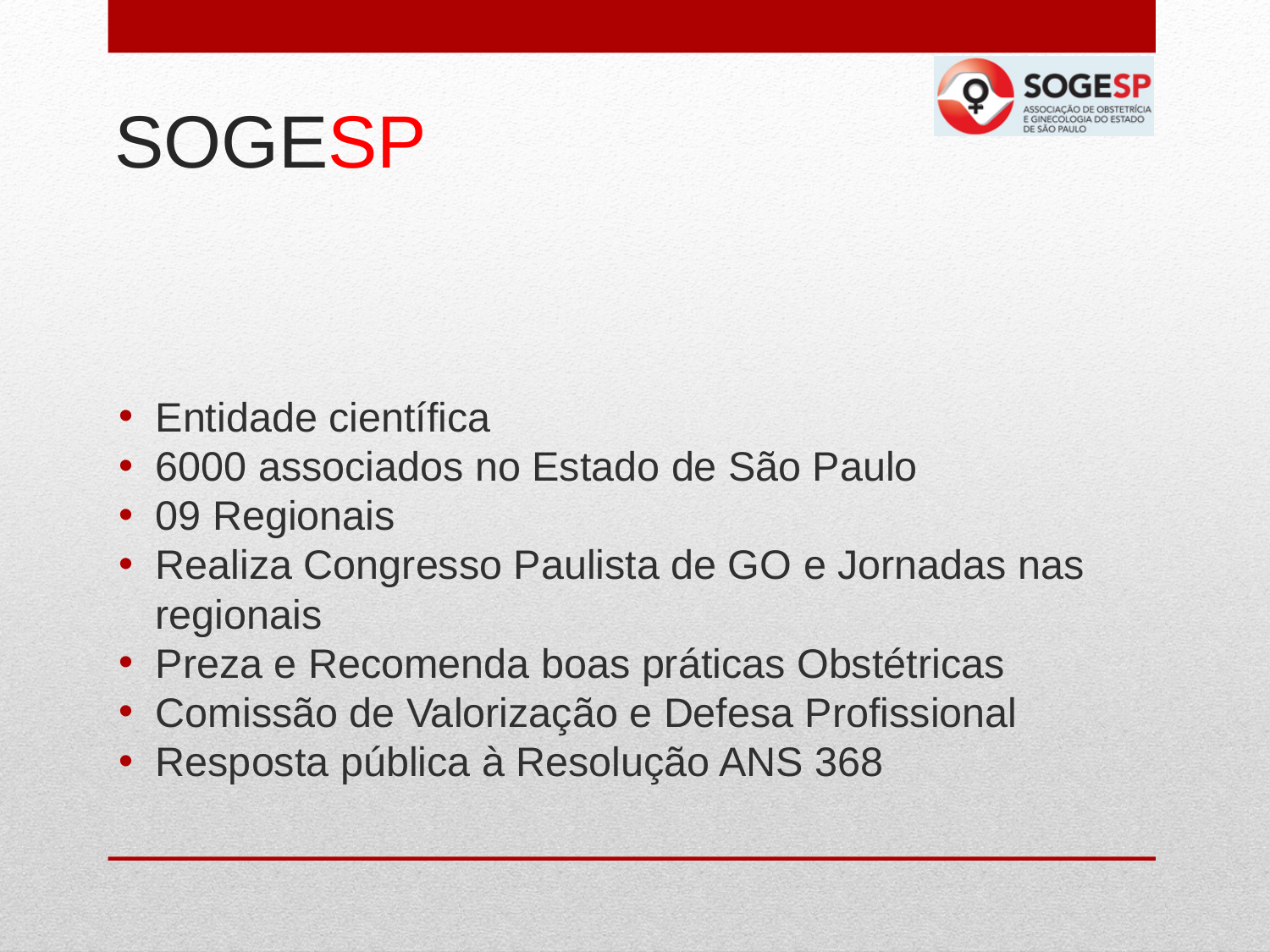

# SOGESP

Entidade científica
6000 associados no Estado de São Paulo
09 Regionais
Realiza Congresso Paulista de GO e Jornadas nas regionais
Preza e Recomenda boas práticas Obstétricas
Comissão de Valorização e Defesa Profissional
Resposta pública à Resolução ANS 368